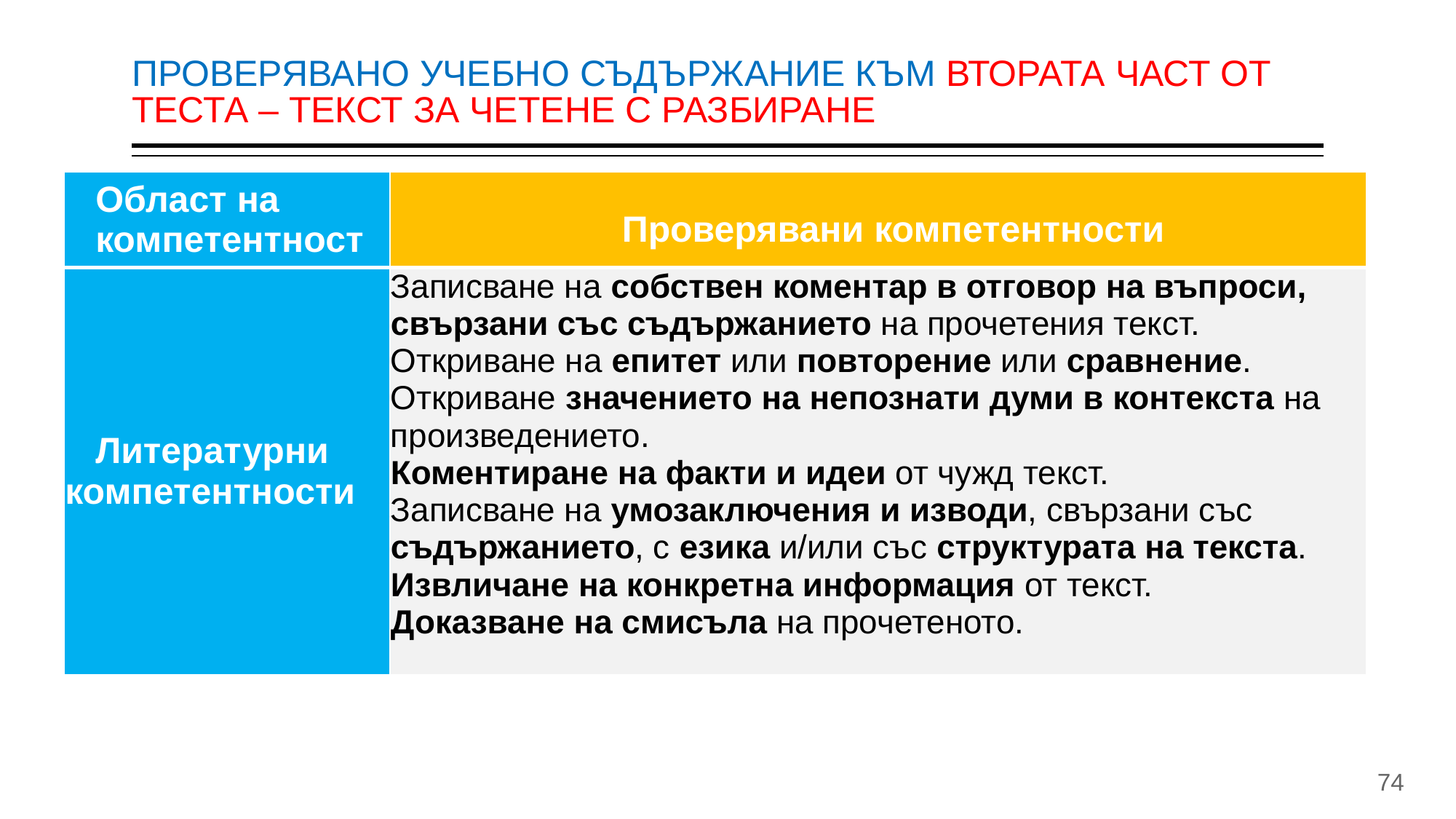

# ПРОВЕРЯВАНО УЧЕБНО СЪДЪРЖАНИЕ КЪМ ВТОРАТА ЧАСТ ОТ ТЕСТА – ТЕКСТ ЗА ЧЕТЕНЕ С РАЗБИРАНЕ
| Област на компетентност | Проверявани компетентности |
| --- | --- |
| Литературни компетентности | Записване на собствен коментар в отговор на въпроси, свързани със съдържанието на прочетения текст. Откриване на епитет или повторение или сравнение. Откриване значението на непознати думи в контекста на произведението. Коментиране на факти и идеи от чужд текст. Записване на умозаключения и изводи, свързани със съдържанието, с езика и/или със структурата на текста. Извличане на конкретна информация от текст. Доказване на смисъла на прочетеното. |
74